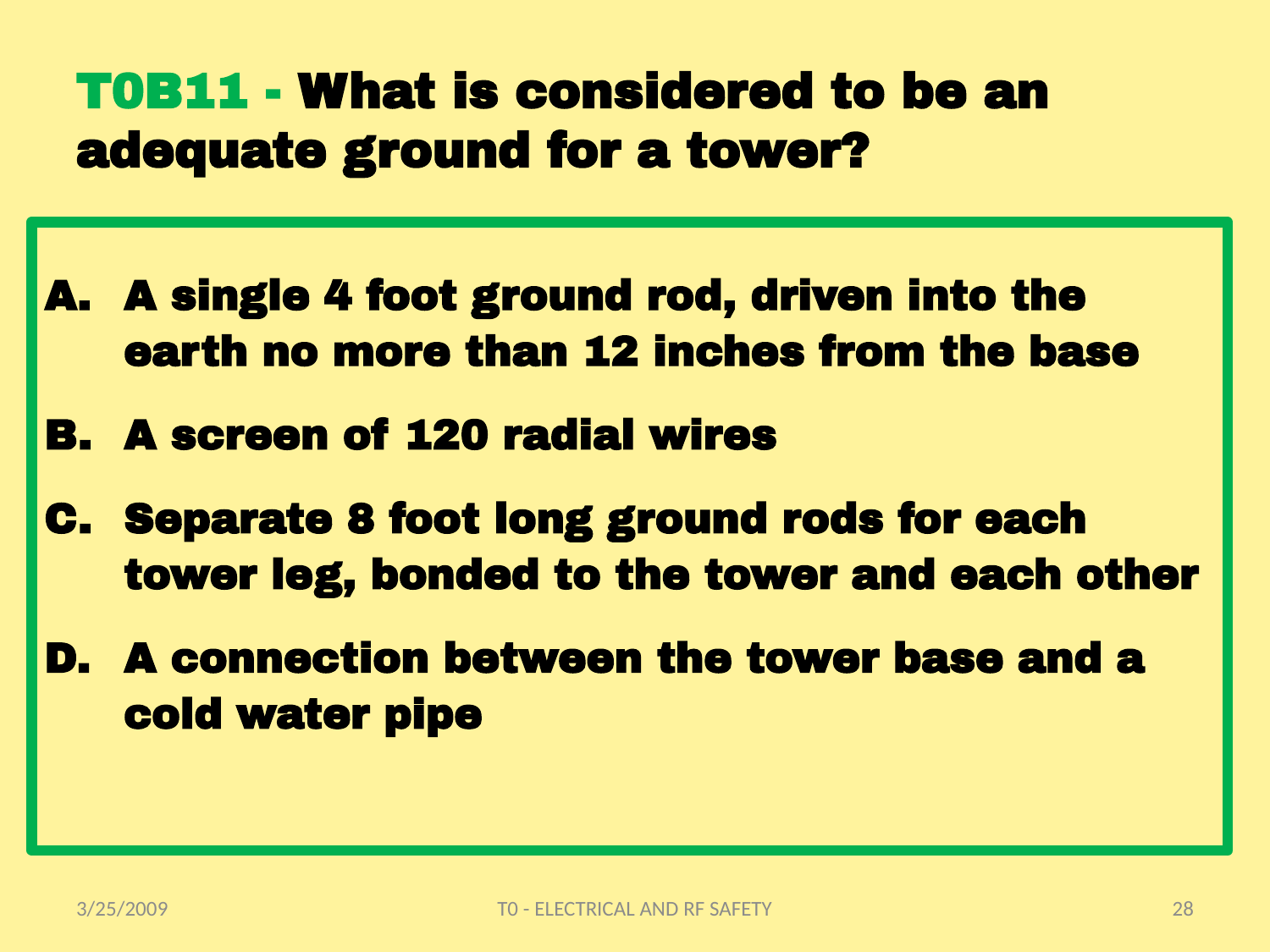

# T0B11 - What is considered to be an adequate ground for a tower?

A single 4 foot ground rod, driven into the earth no more than 12 inches from the base

A screen of 120 radial wires

Separate 8 foot long ground rods for each tower leg, bonded to the tower and each other

A connection between the tower base and a cold water pipe
3/25/2009
T0 - ELECTRICAL AND RF SAFETY
28